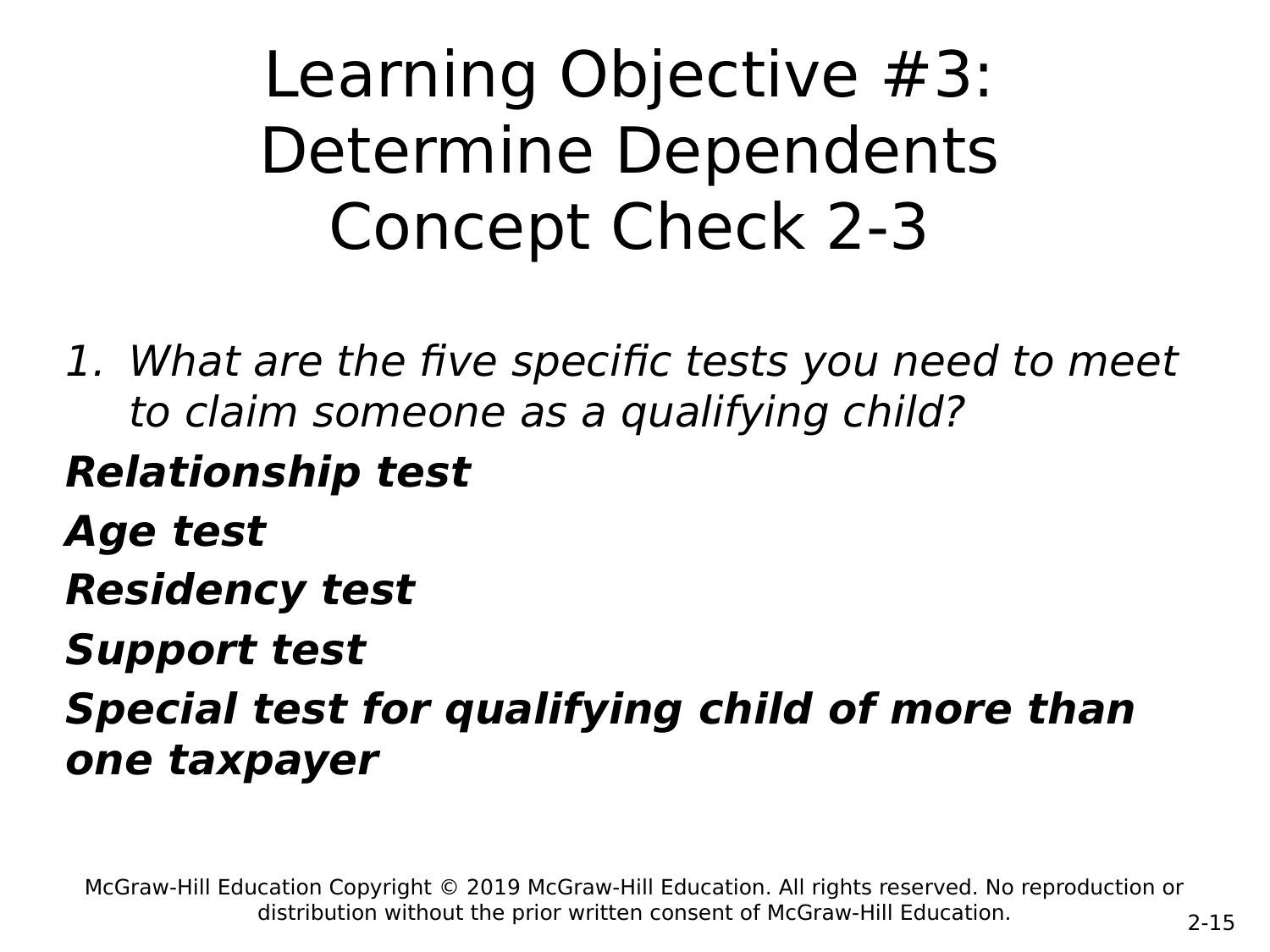

# Learning Objective #3: Determine Dependents Concept Check 2-3
What are the five specific tests you need to meet  to claim someone as a qualifying child?
Relationship test
Age test
Residency test
Support test
Special test for qualifying child of more than one taxpayer
McGraw-Hill Education Copyright © 2019 McGraw-Hill Education. All rights reserved. No reproduction or distribution without the prior written consent of McGraw-Hill Education.
2-15